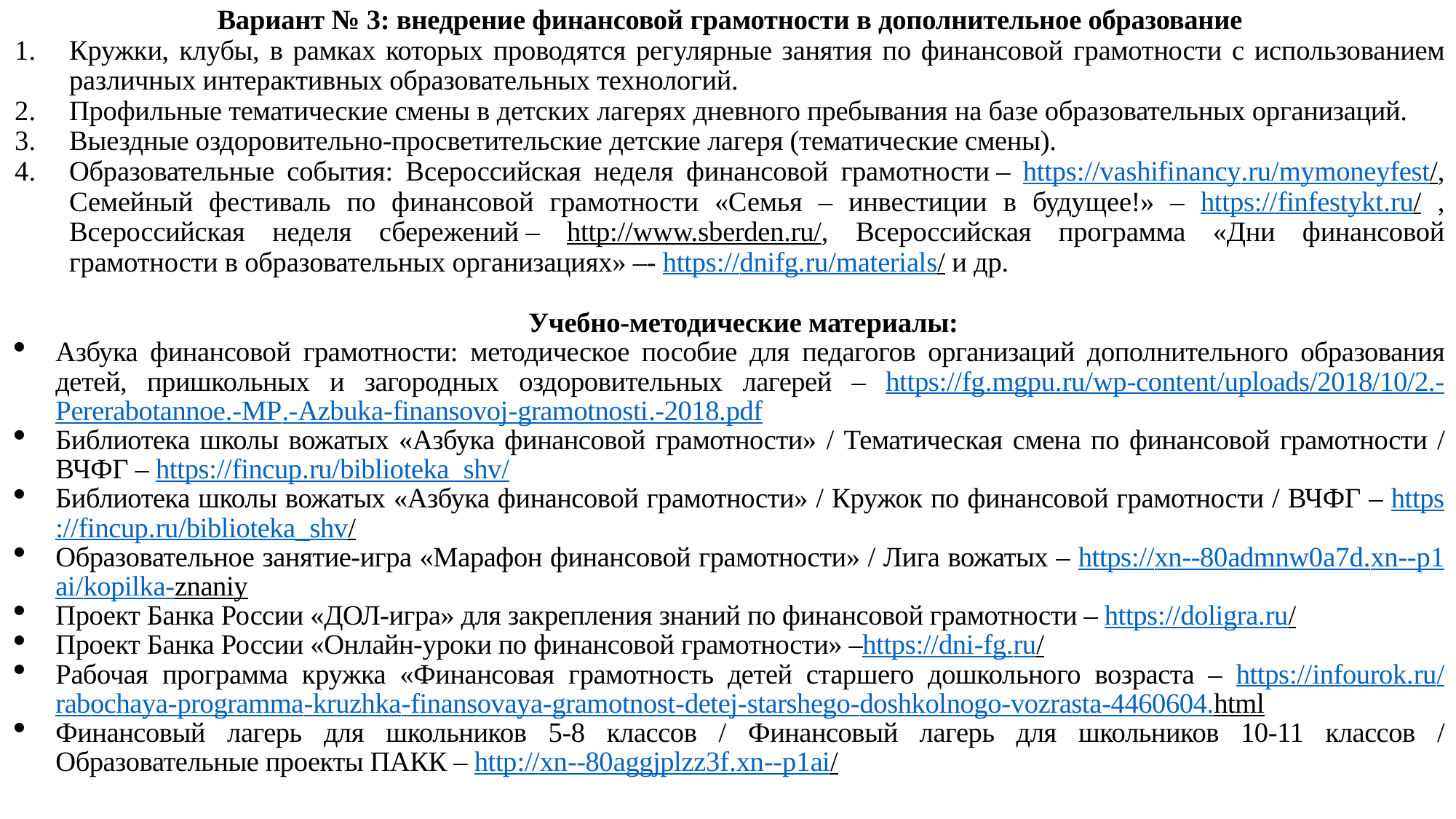

Вариант № 3: внедрение финансовой грамотности в дополнительное образование
Кружки, клубы, в рамках которых проводятся регулярные занятия по финансовой грамотности с использованием различных интерактивных образовательных технологий.
Профильные тематические смены в детских лагерях дневного пребывания на базе образовательных организаций.
Выездные оздоровительно-просветительские детские лагеря (тематические смены).
Образовательные события: Всероссийская неделя финансовой грамотности – https://vashifinancy.ru/mymoneyfest/, Семейный фестиваль по финансовой грамотности «Семья – инвестиции в будущее!» – https://finfestykt.ru/ , Всероссийская неделя сбережений – http://www.sberden.ru/, Всероссийская программа «Дни финансовой грамотности в образовательных организациях» –- https://dnifg.ru/materials/ и др.

Учебно-методические материалы:
Азбука финансовой грамотности: методическое пособие для педагогов организаций дополнительного образования детей, пришкольных и загородных оздоровительных лагерей – https://fg.mgpu.ru/wp-content/uploads/2018/10/2.-Pererabotannoe.-MP.-Azbuka-finansovoj-gramotnosti.-2018.pdf
Библиотека школы вожатых «Азбука финансовой грамотности» / Тематическая смена по финансовой грамотности / ВЧФГ – https://fincup.ru/biblioteka_shv/
Библиотека школы вожатых «Азбука финансовой грамотности» / Кружок по финансовой грамотности / ВЧФГ – https://fincup.ru/biblioteka_shv/
Образовательное занятие-игра «Марафон финансовой грамотности» / Лига вожатых – https://xn--80admnw0a7d.xn--p1ai/kopilka-znaniy
Проект Банка России «ДОЛ-игра» для закрепления знаний по финансовой грамотности – https://doligra.ru/
Проект Банка России «Онлайн-уроки по финансовой грамотности» –https://dni-fg.ru/
Рабочая программа кружка «Финансовая грамотность детей старшего дошкольного возраста – https://infourok.ru/rabochaya-programma-kruzhka-finansovaya-gramotnost-detej-starshego-doshkolnogo-vozrasta-4460604.html
Финансовый лагерь для школьников 5-8 классов / Финансовый лагерь для школьников 10-11 классов / Образовательные проекты ПАКК – http://xn--80aggjplzz3f.xn--p1ai/